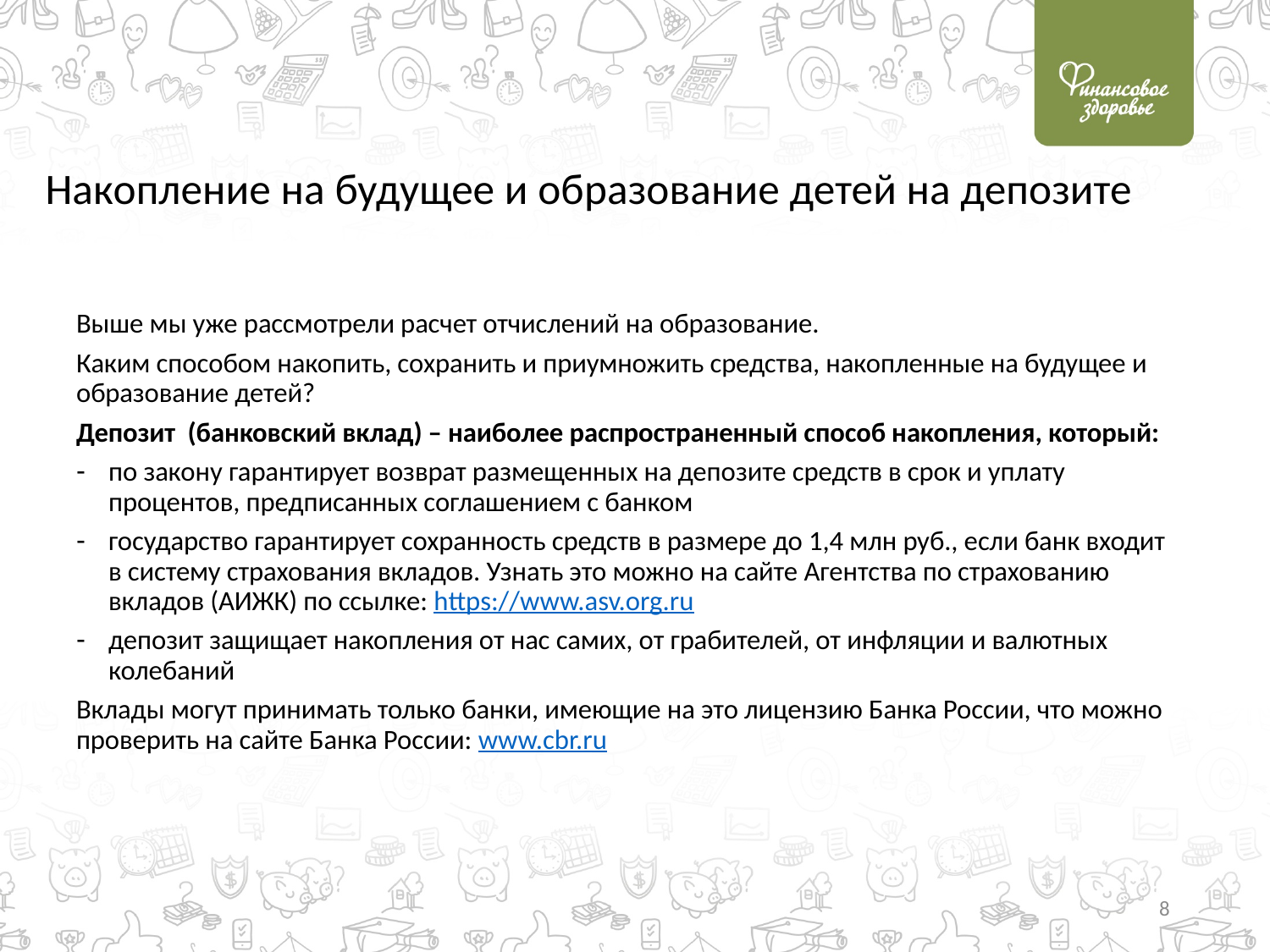

# Накопление на будущее и образование детей на депозите
Выше мы уже рассмотрели расчет отчислений на образование.
Каким способом накопить, сохранить и приумножить средства, накопленные на будущее и образование детей?
Депозит  (банковский вклад) – наиболее распространенный способ накопления, который:
по закону гарантирует возврат размещенных на депозите средств в срок и уплату процентов, предписанных соглашением с банком
государство гарантирует сохранность средств в размере до 1,4 млн руб., если банк входит в систему страхования вкладов. Узнать это можно на сайте Агентства по страхованию вкладов (АИЖК) по ссылке: https://www.asv.org.ru
депозит защищает накопления от нас самих, от грабителей, от инфляции и валютных колебаний
Вклады могут принимать только банки, имеющие на это лицензию Банка России, что можно проверить на сайте Банка России: www.cbr.ru

8